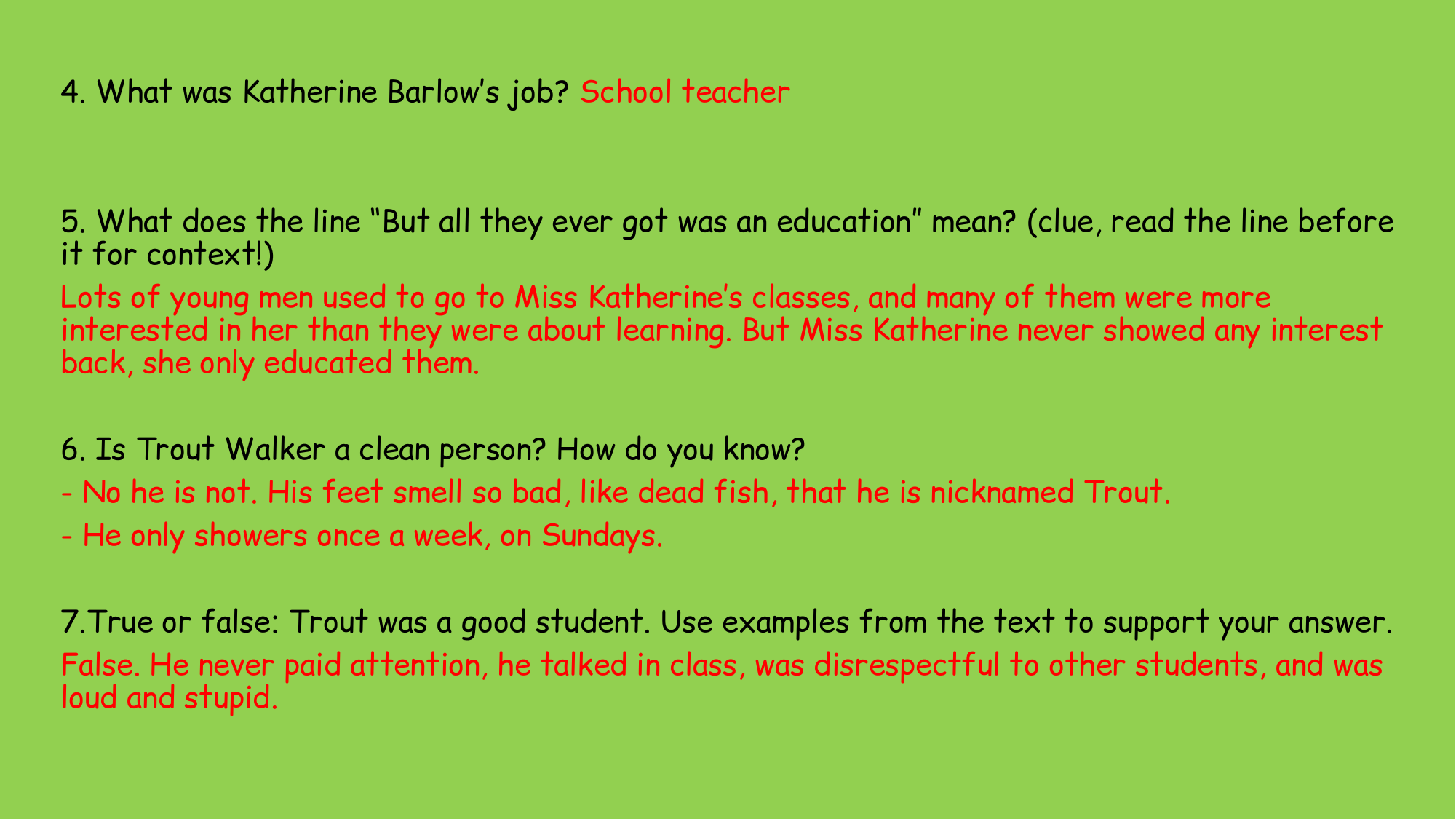

4. What was Katherine Barlow’s job? School teacher

5. What does the line “But all they ever got was an education” mean? (clue, read the line before it for context!)
Lots of young men used to go to Miss Katherine’s classes, and many of them were more interested in her than they were about learning. But Miss Katherine never showed any interest back, she only educated them.

6. Is Trout Walker a clean person? How do you know?
- No he is not. His feet smell so bad, like dead fish, that he is nicknamed Trout.
- He only showers once a week, on Sundays.

7.True or false: Trout was a good student. Use examples from the text to support your answer.
False. He never paid attention, he talked in class, was disrespectful to other students, and was loud and stupid.